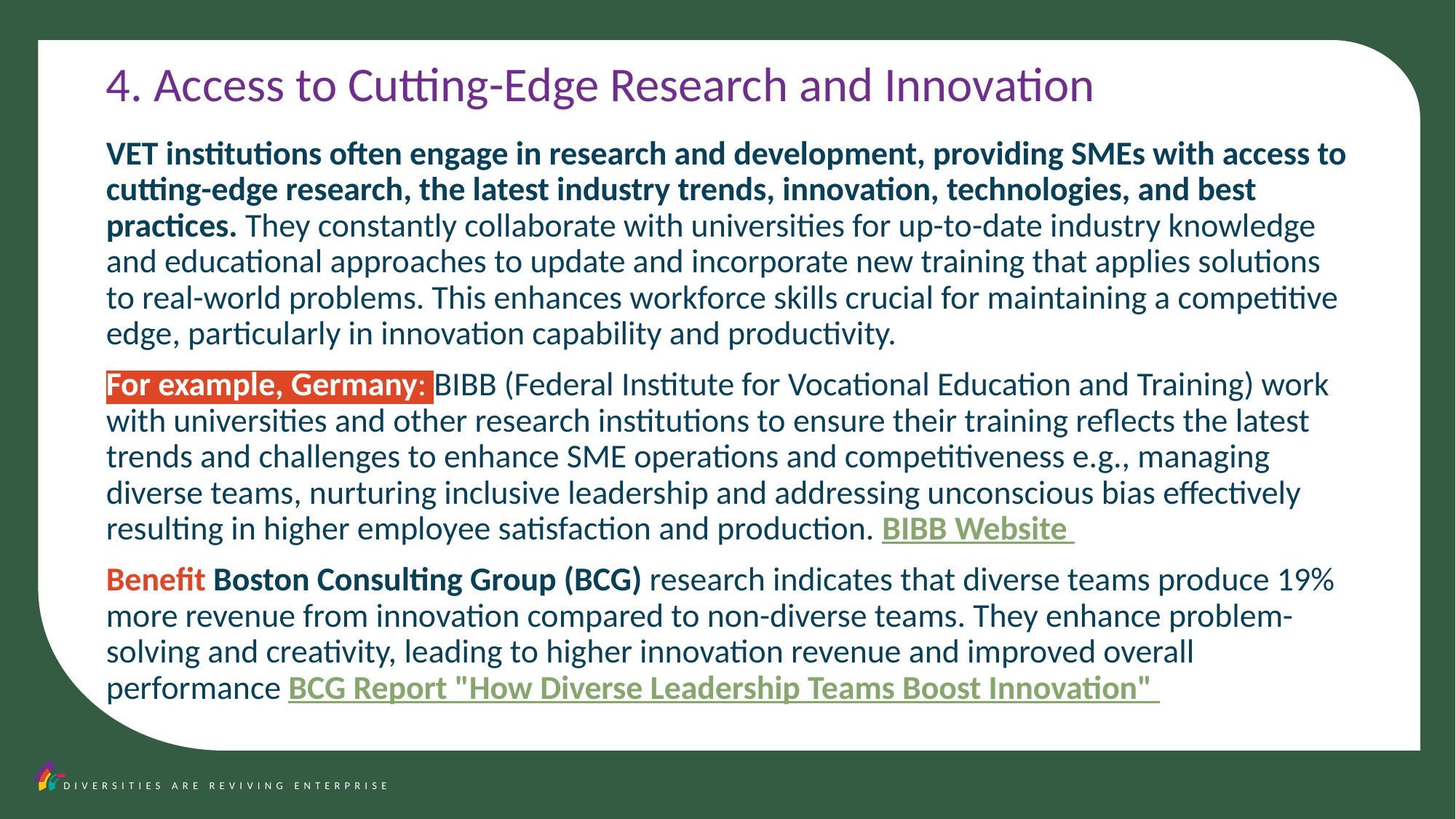

4. Access to Cutting-Edge Research and Innovation

VET institutions often engage in research and development, providing SMEs with access to cutting-edge research, the latest industry trends, innovation, technologies, and best practices. They constantly collaborate with universities for up-to-date industry knowledge and educational approaches to update and incorporate new training that applies solutions to real-world problems. This enhances workforce skills crucial for maintaining a competitive edge, particularly in innovation capability and productivity.
For example, Germany: BIBB (Federal Institute for Vocational Education and Training) work with universities and other research institutions to ensure their training reflects the latest trends and challenges to enhance SME operations and competitiveness e.g., managing diverse teams, nurturing inclusive leadership and addressing unconscious bias effectively resulting in higher employee satisfaction and production. BIBB Website
Benefit Boston Consulting Group (BCG) research indicates that diverse teams produce 19% more revenue from innovation compared to non-diverse teams. They enhance problem-solving and creativity, leading to higher innovation revenue and improved overall performance BCG Report "How Diverse Leadership Teams Boost Innovation"